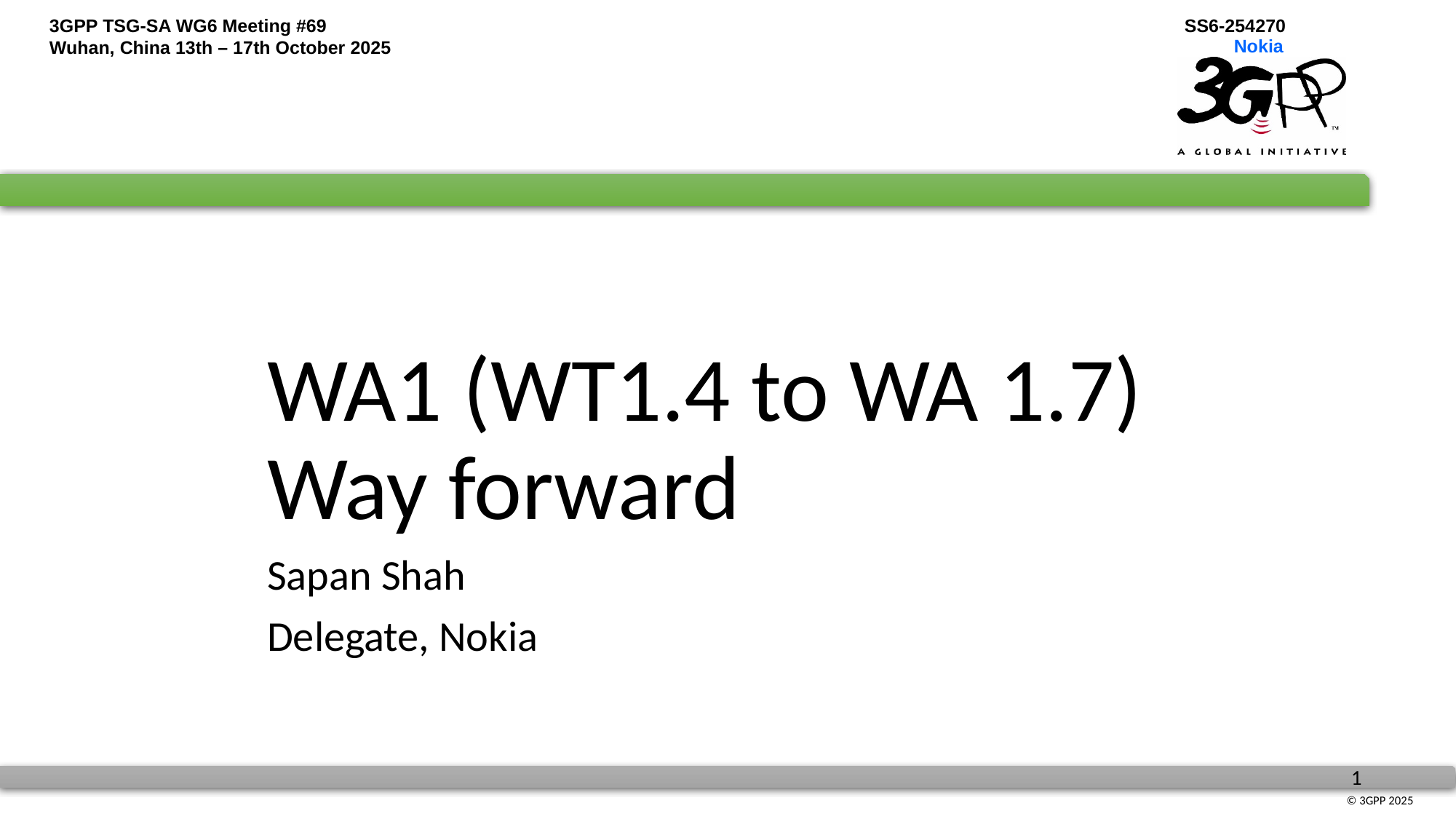

# WA1 (WT1.4 to WA 1.7) Way forward
Sapan Shah
Delegate, Nokia